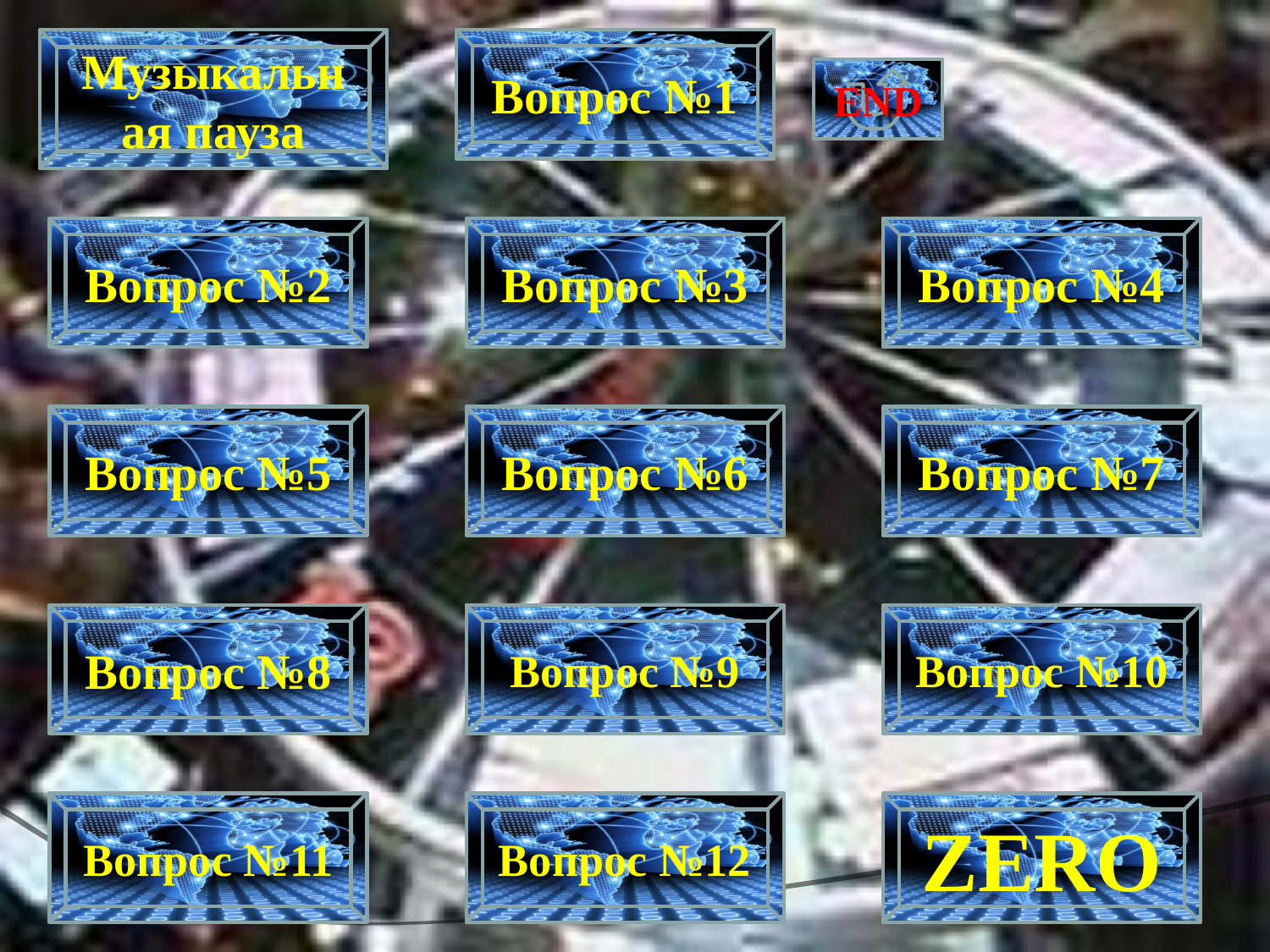

Музыкальная пауза
Вопрос №1
END
Вопрос №2
Вопрос №3
Вопрос №4
Вопрос №5
Вопрос №6
Вопрос №7
Вопрос №8
Вопрос №9
Вопрос №10
Вопрос №11
Вопрос №12
ZERO